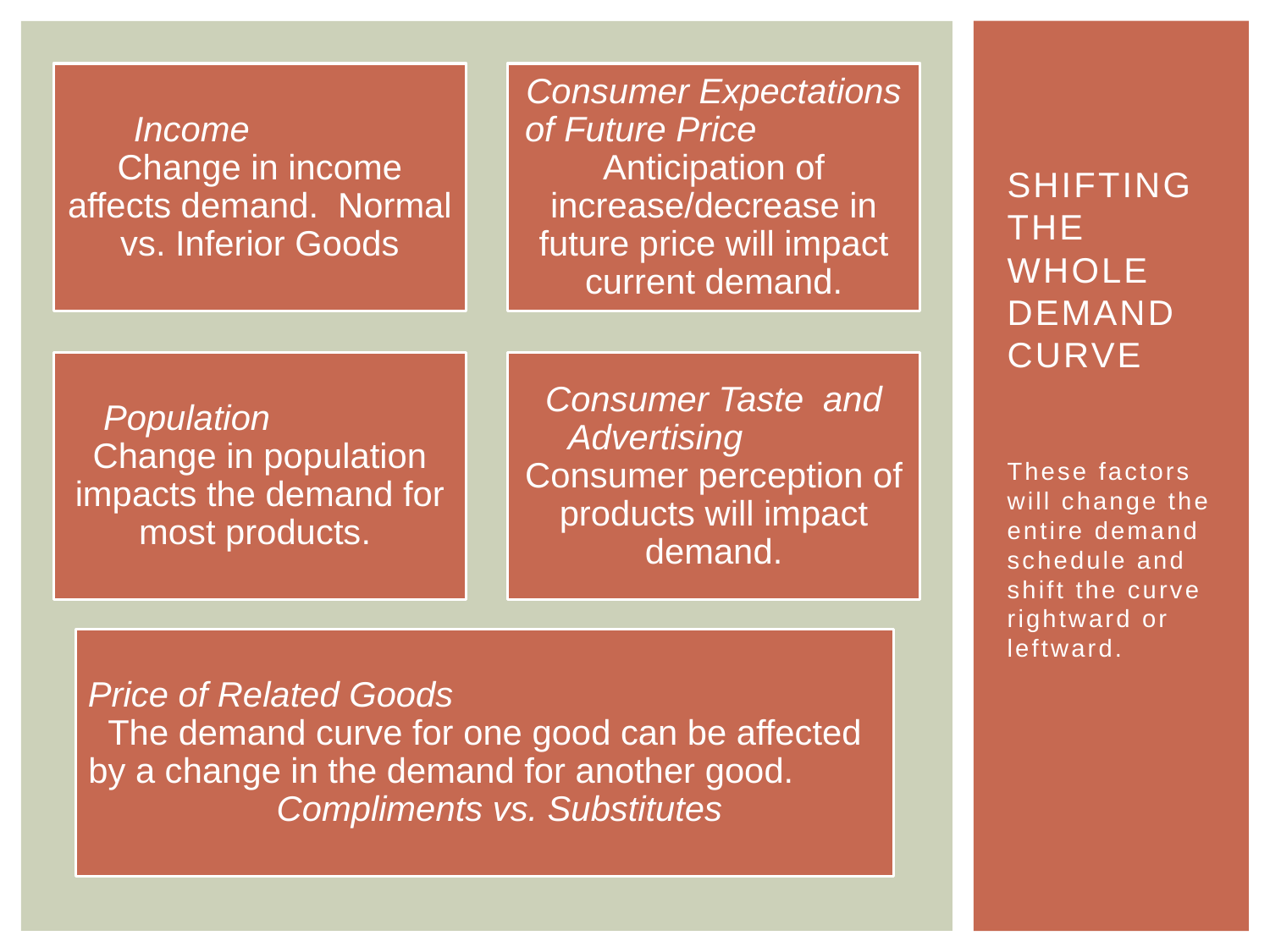

Income                 Change in income affects demand.  Normal vs. Inferior Goods
Consumer Expectations of Future Price                Anticipation of increase/decrease in future price will impact current demand.
Population                Change in population impacts the demand for most products.
Consumer Taste  and Advertising             Consumer perception of products will impact demand.
Price of Related Goods                                             The demand curve for one good can be affected by a change in the demand for another good.             Compliments vs. Substitutes
# Shifting the whole demand curve
These factors will change the entire demand schedule and shift the curve rightward or leftward.